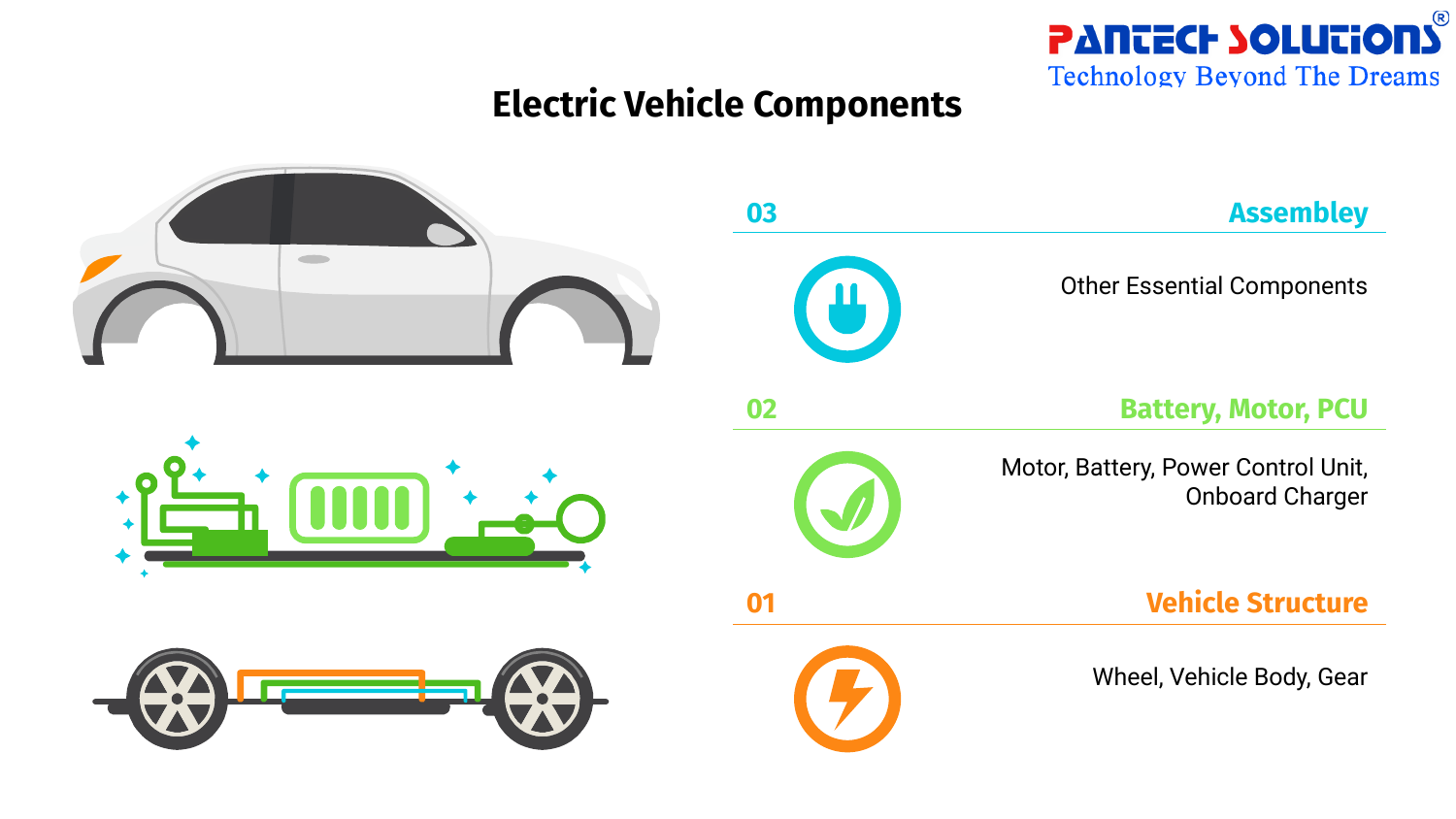

# Electric Vehicle Components

Assembley
03

Other Essential Components

Battery, Motor, PCU
02

Motor, Battery, Power Control Unit, Onboard Charger

Vehicle Structure
01
Wheel, Vehicle Body, Gear